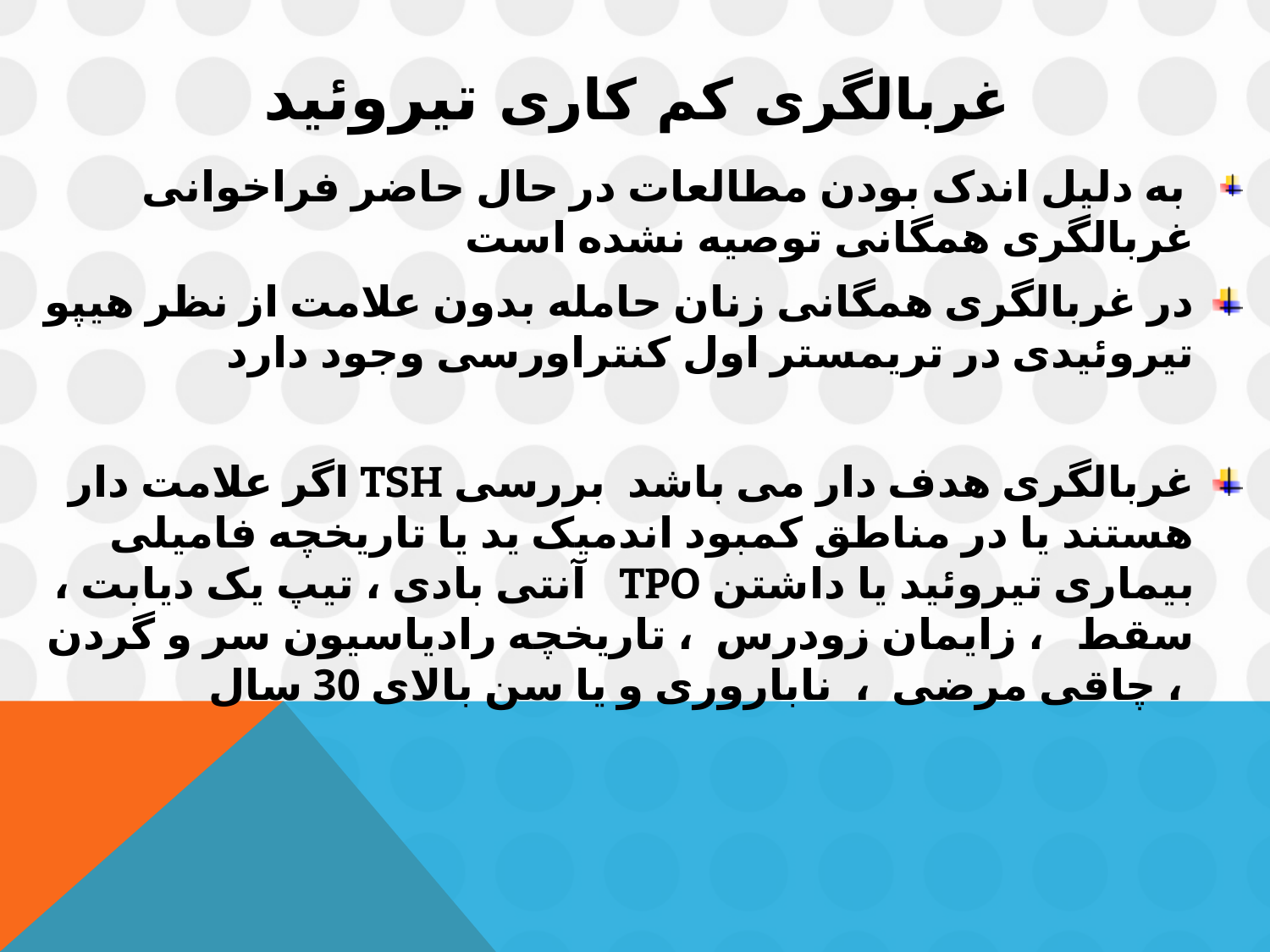

# غربالگری کم کاری تیروئید
 به دلیل اندک بودن مطالعات در حال حاضر فراخوانی غربالگری همگانی توصیه نشده است
در غربالگری همگانی زنان حامله بدون علامت از نظر هیپو تیروئیدی در تریمستر اول کنتراورسی وجود دارد

غربالگری هدف دار می باشد  بررسی TSH اگر علامت دار هستند یا در مناطق کمبود اندمیک ید یا تاریخچه فامیلی بیماری تیروئید یا داشتن TPO   آنتی بادی ، تیپ یک دیابت ، سقط   ، زایمان زودرس  ، تاریخچه رادیاسیون سر و گردن  ، چاقی مرضی  ،  ناباروری و یا سن بالای 30 سال